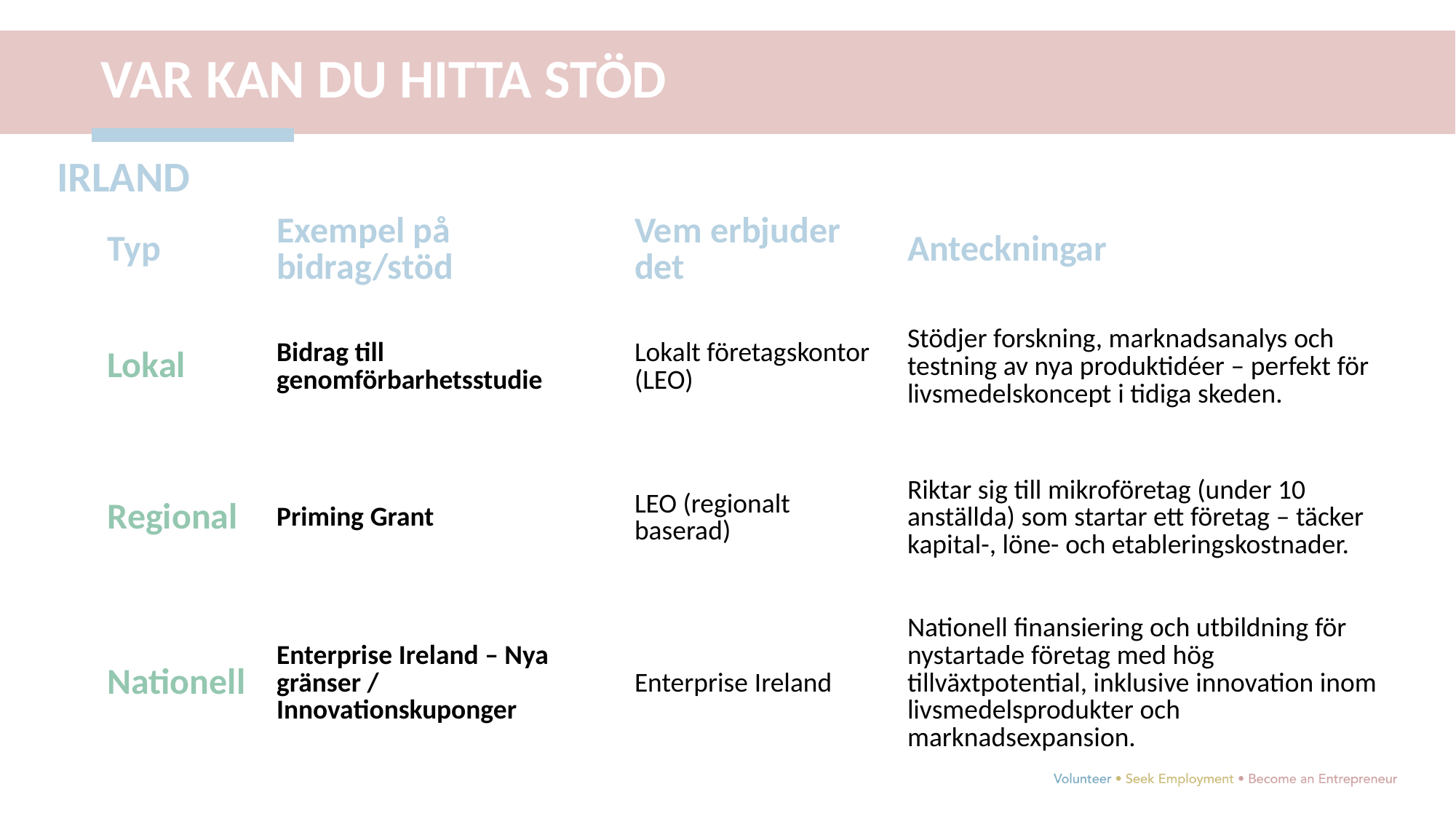

VAR KAN DU HITTA STÖD
IRLAND

| Typ | Exempel på bidrag/stöd | Vem erbjuder det | Anteckningar |
| --- | --- | --- | --- |
| Lokal | Bidrag till genomförbarhetsstudie | Lokalt företagskontor (LEO) | Stödjer forskning, marknadsanalys och testning av nya produktidéer – perfekt för livsmedelskoncept i tidiga skeden. |
| Regional | Priming Grant | LEO (regionalt baserad) | Riktar sig till mikroföretag (under 10 anställda) som startar ett företag – täcker kapital-, löne- och etableringskostnader. |
| Nationell | Enterprise Ireland – Nya gränser / Innovationskuponger | Enterprise Ireland | Nationell finansiering och utbildning för nystartade företag med hög tillväxtpotential, inklusive innovation inom livsmedelsprodukter och marknadsexpansion. |